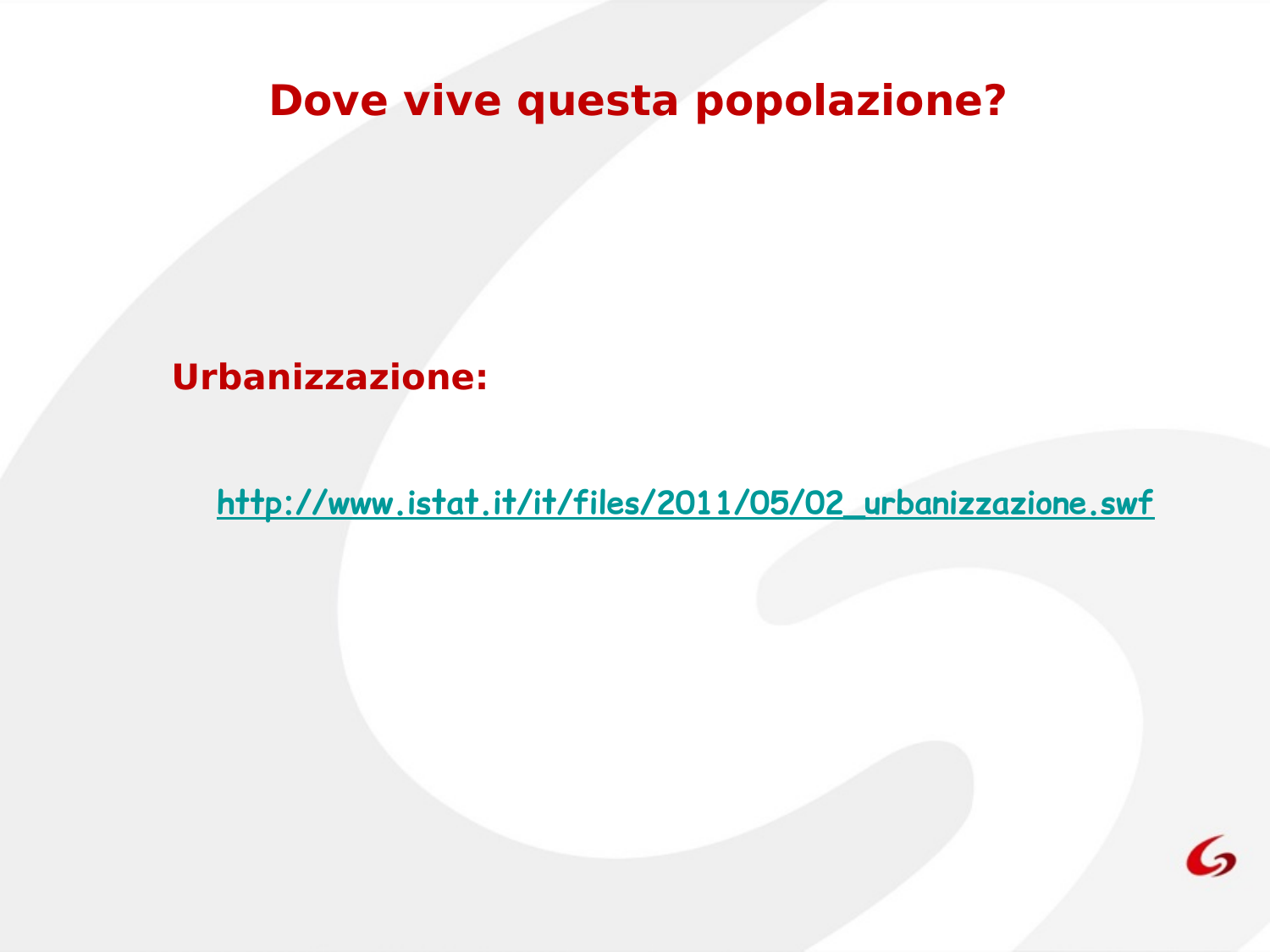

# Dove vive questa popolazione?
Urbanizzazione:
http://www.istat.it/it/files/2011/05/02_urbanizzazione.swf